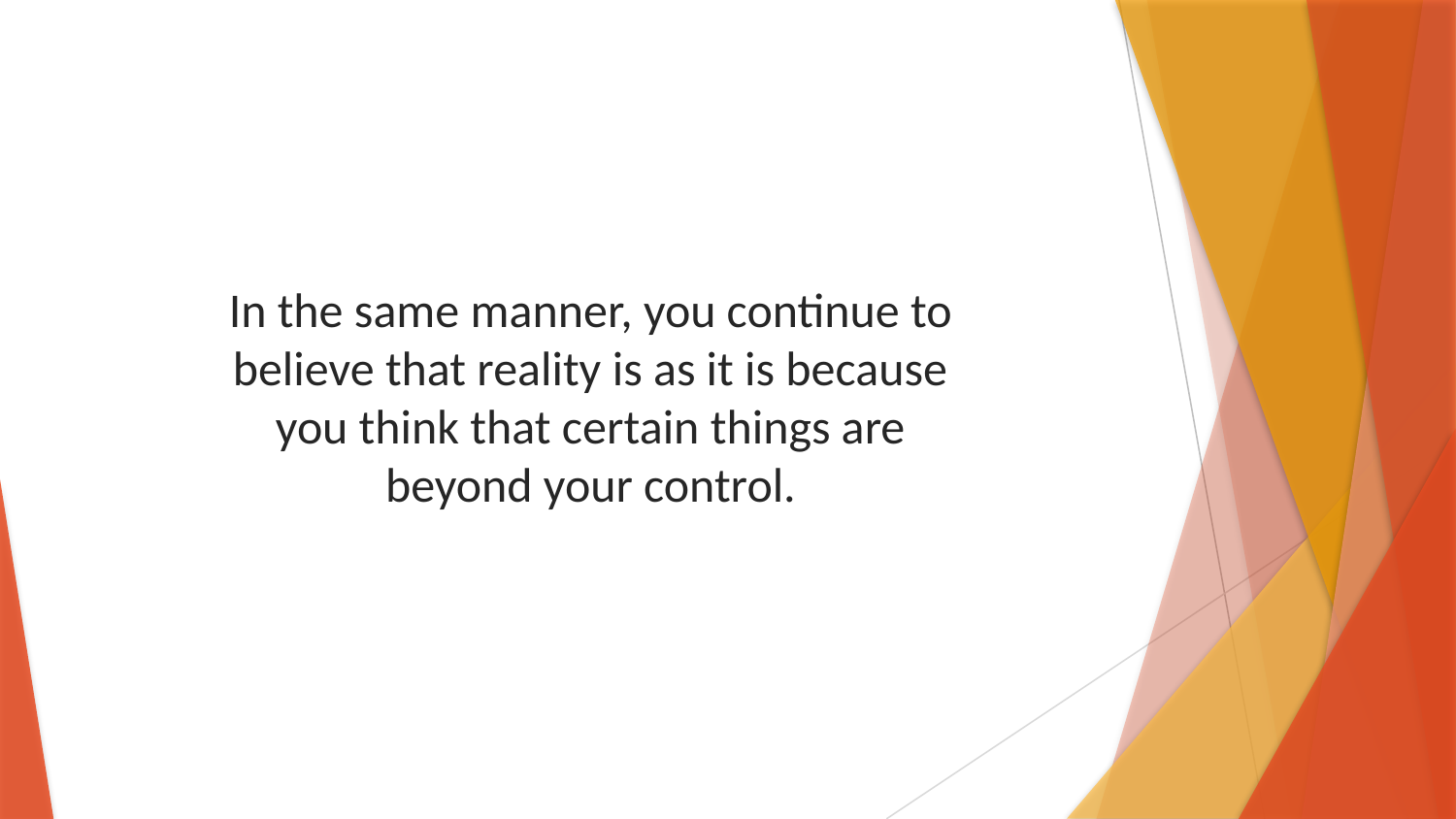

In the same manner, you continue to believe that reality is as it is because you think that certain things are beyond your control.